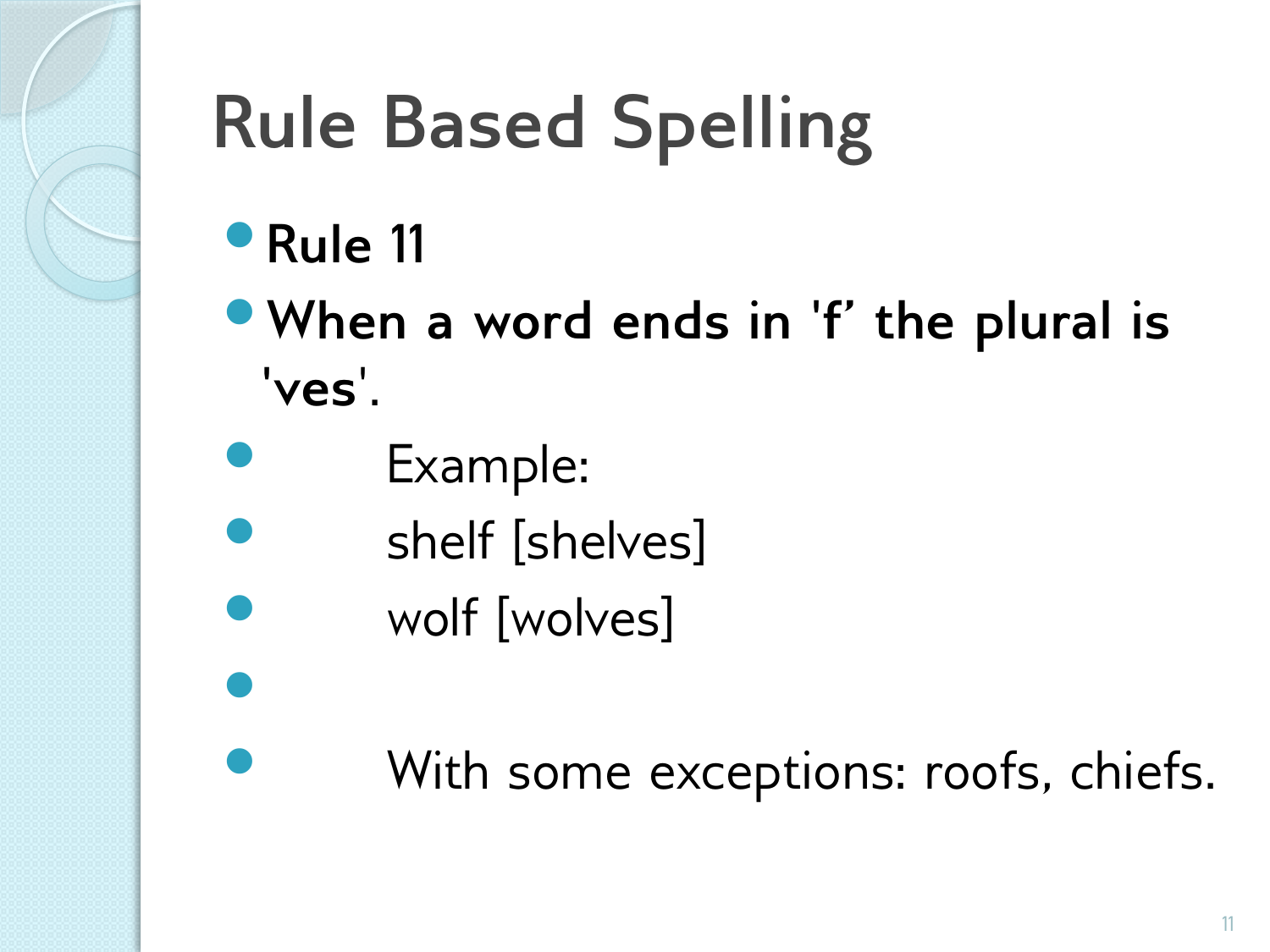

# Rule Based Spelling
Rule 11
When a word ends in 'f’ the plural is 'ves'.
	Example:
	shelf [shelves]
	wolf [wolves]

	With some exceptions: roofs, chiefs.

11